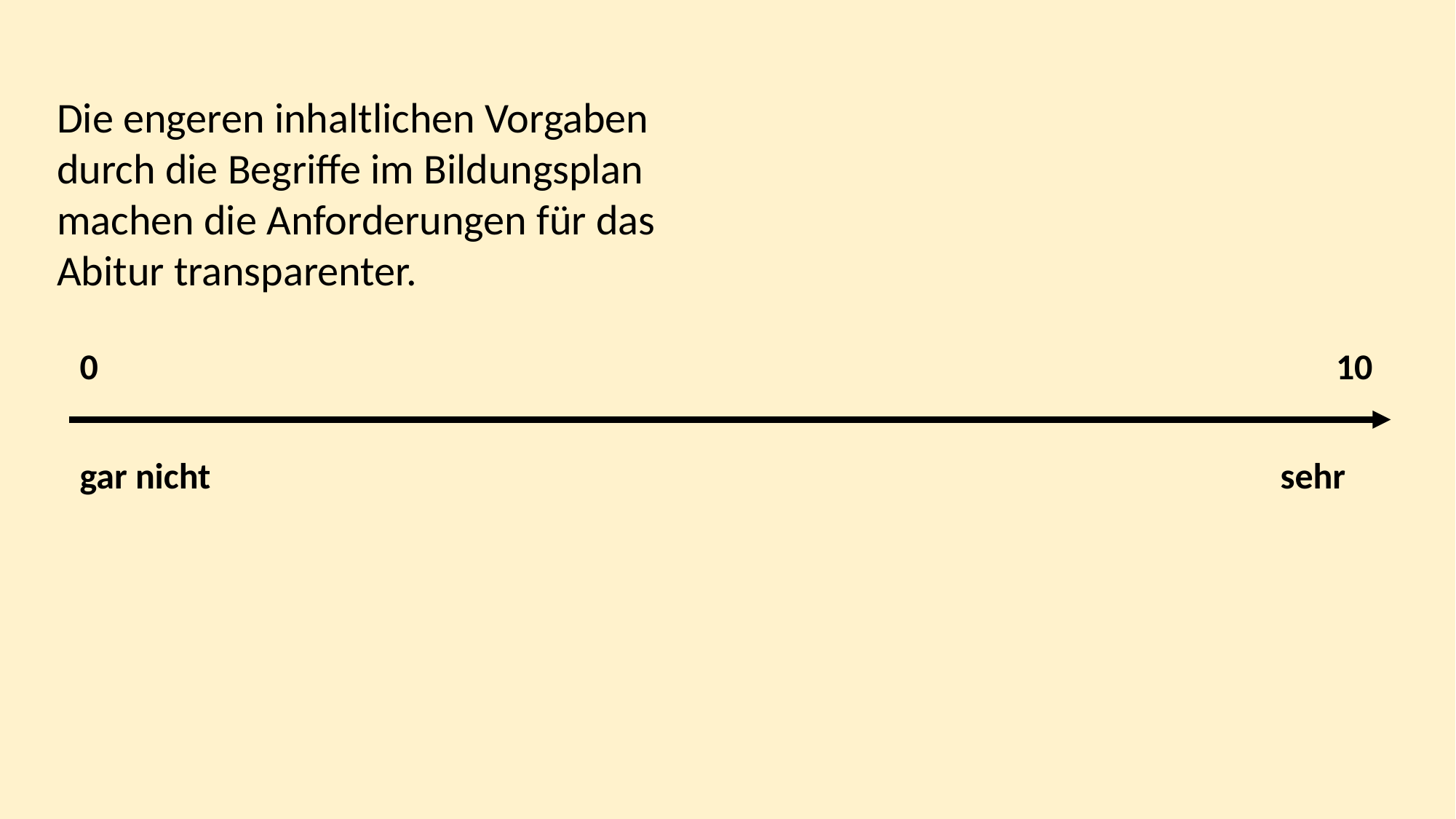

Die engeren inhaltlichen Vorgaben durch die Begriffe im Bildungsplan machen die Anforderungen für das Abitur transparenter.
0											         10

gar nicht										sehr